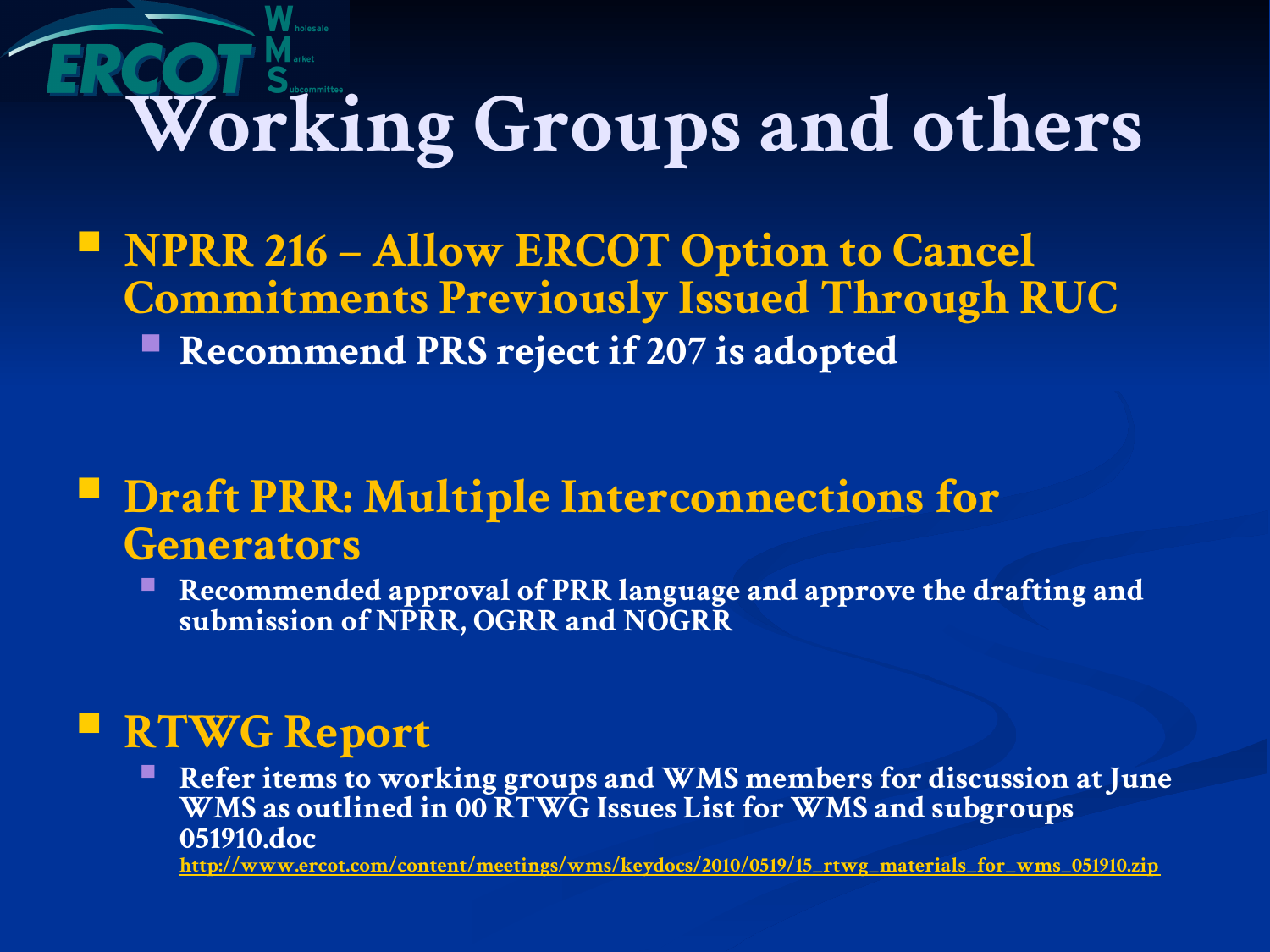

# Working Groups and others
NPRR 216 – Allow ERCOT Option to Cancel Commitments Previously Issued Through RUC
Recommend PRS reject if 207 is adopted

Draft PRR: Multiple Interconnections for Generators
Recommended approval of PRR language and approve the drafting and submission of NPRR, OGRR and NOGRR

RTWG Report
Refer items to working groups and WMS members for discussion at June WMS as outlined in 00 RTWG Issues List for WMS and subgroups 051910.doc http://www.ercot.com/content/meetings/wms/keydocs/2010/0519/15_rtwg_materials_for_wms_051910.zip